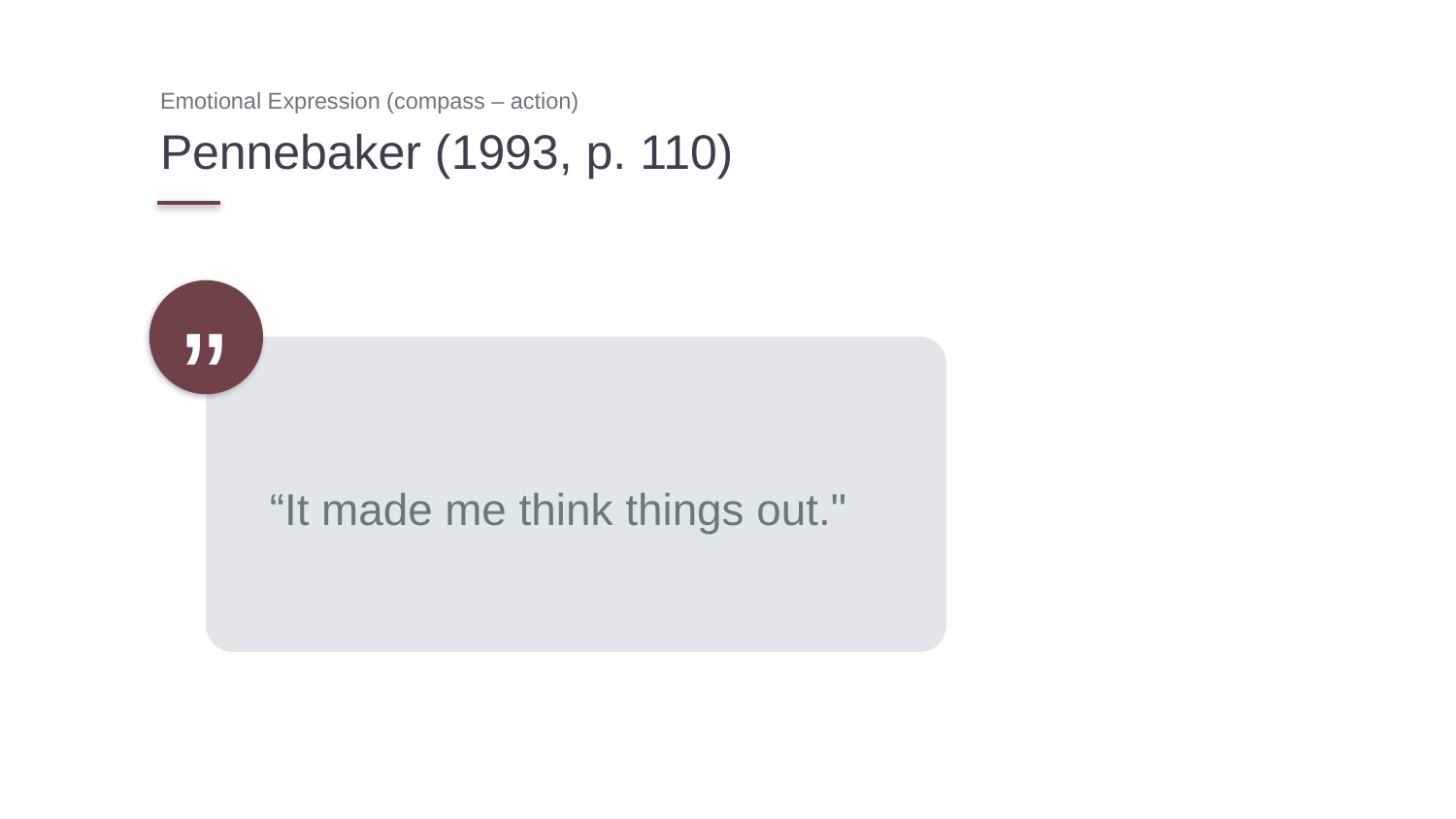

Emotional Expression (compass – action)
# Pennebaker (1993, p. 110)

”
“It made me think things out."